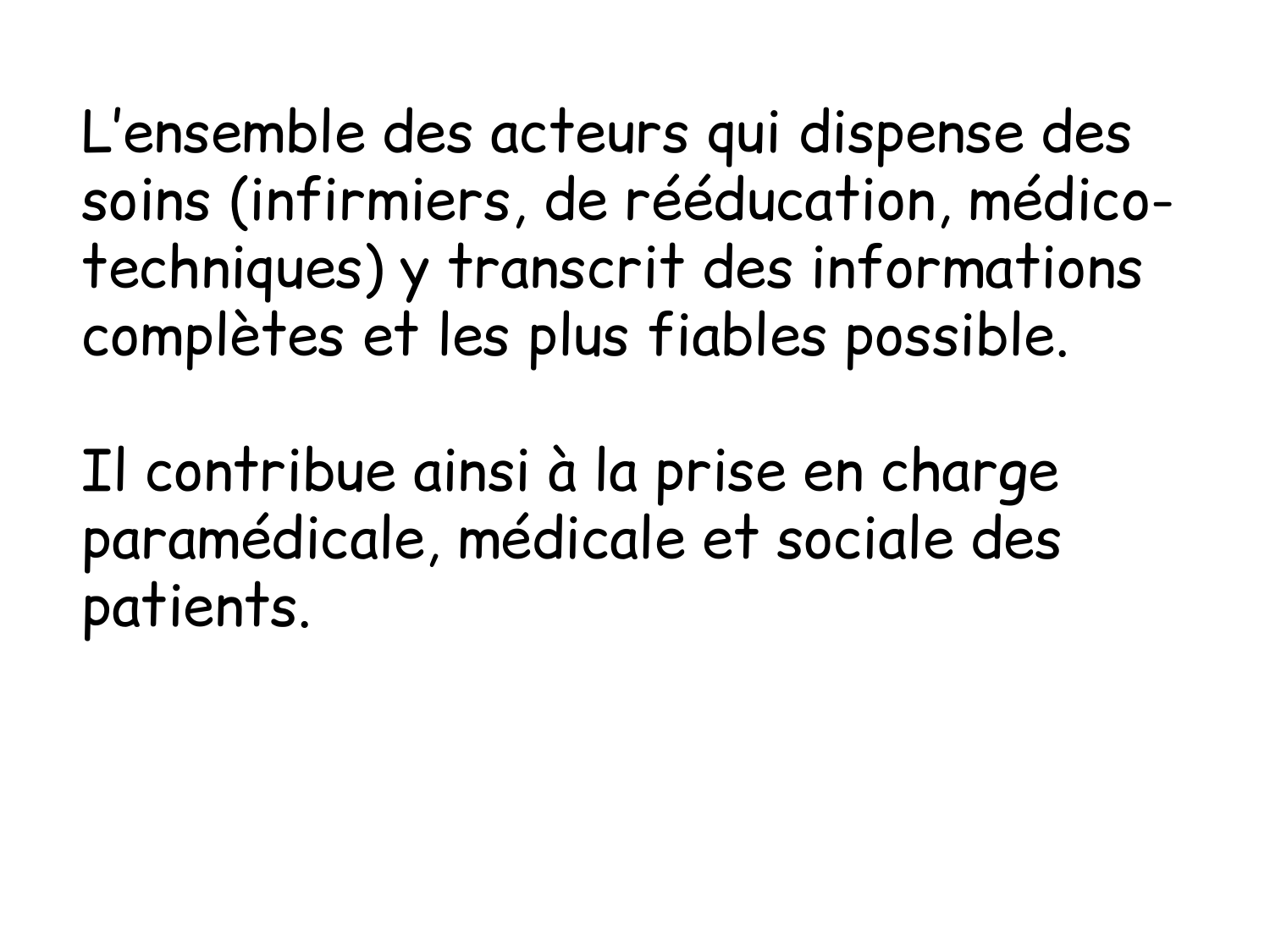

L’ensemble des acteurs qui dispense des soins (infirmiers, de rééducation, médico-techniques) y transcrit des informations complètes et les plus fiables possible.

Il contribue ainsi à la prise en charge paramédicale, médicale et sociale des patients.